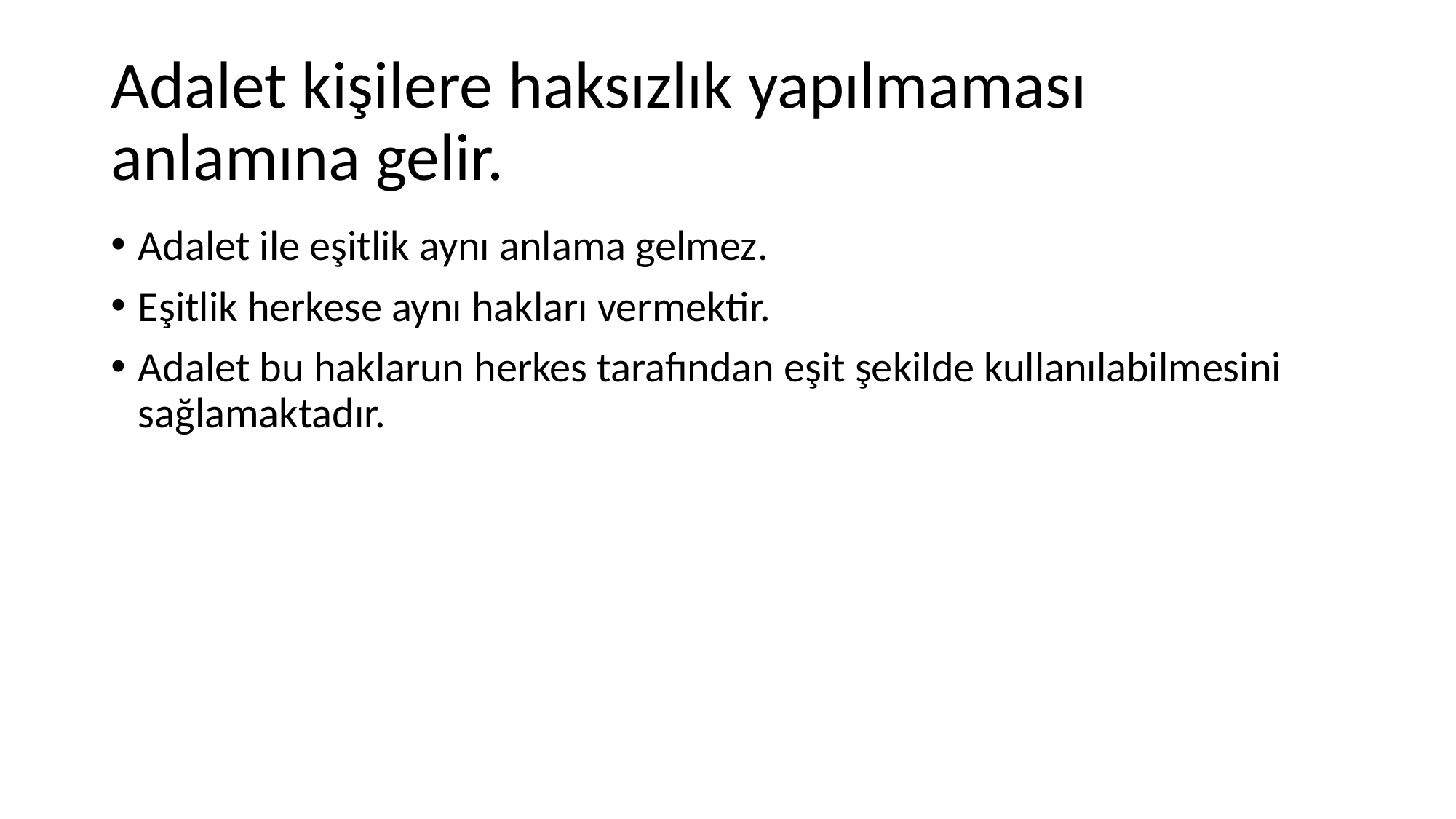

# Adalet kişilere haksızlık yapılmaması anlamına gelir.
Adalet ile eşitlik aynı anlama gelmez.
Eşitlik herkese aynı hakları vermektir.
Adalet bu haklarun herkes tarafından eşit şekilde kullanılabilmesini sağlamaktadır.